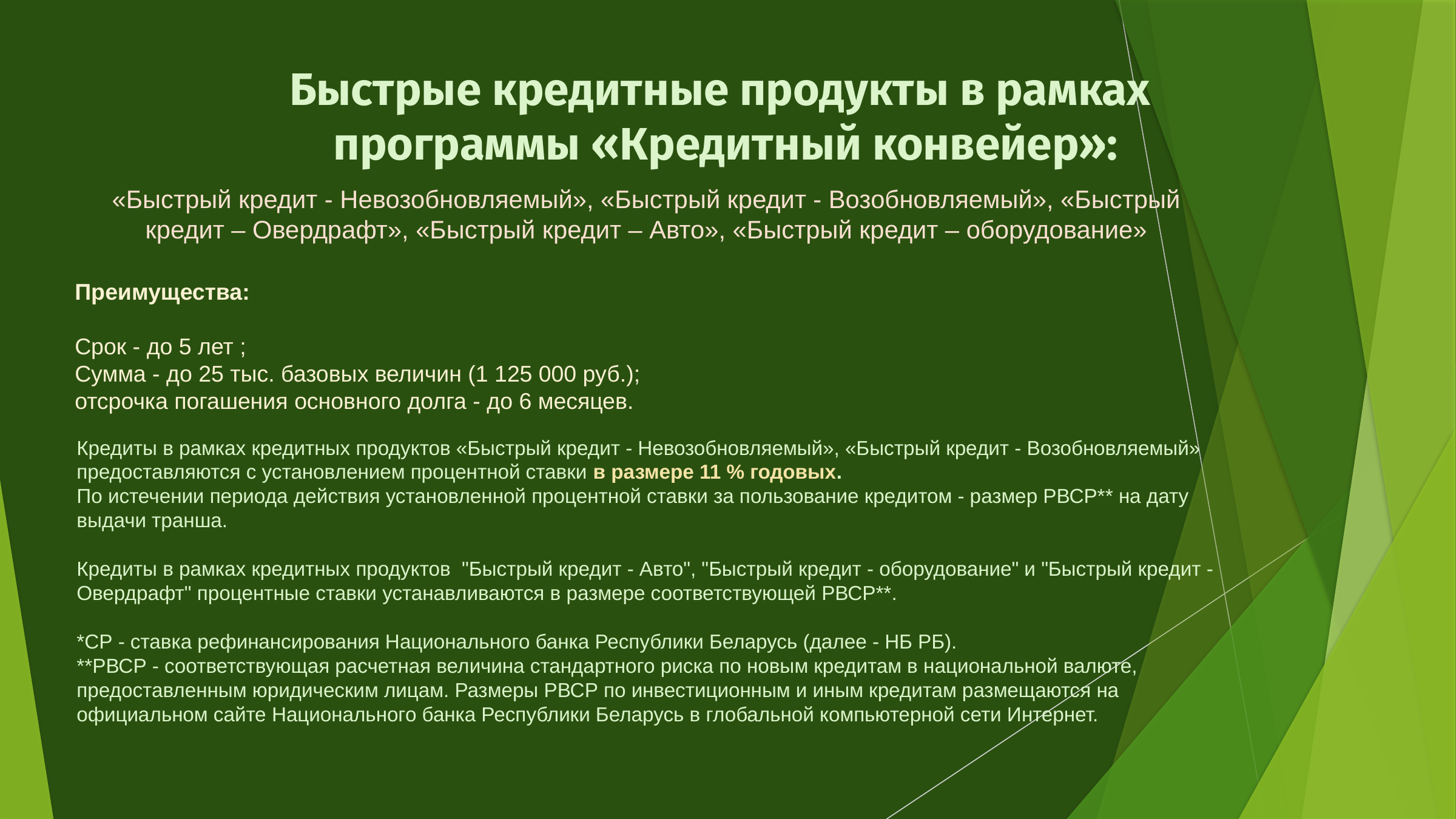

Быстрые кредитные продукты в рамках
программы «Кредитный конвейер»:

«Быстрый кредит - Невозобновляемый», «Быстрый кредит - Возобновляемый», «Быстрый кредит – Овердрафт», «Быстрый кредит – Авто», «Быстрый кредит – оборудование»

Кредиты в рамках кредитных продуктов «Быстрый кредит - Невозобновляемый», «Быстрый кредит - Возобновляемый» предоставляются с установлением процентной ставки в размере 11 % годовых.
По истечении периода действия установленной процентной ставки за пользование кредитом - размер РВСР** на дату выдачи транша.

Кредиты в рамках кредитных продуктов  "Быстрый кредит - Авто", "Быстрый кредит - оборудование" и "Быстрый кредит - Овердрафт" процентные ставки устанавливаются в размере соответствующей РВСР**.

*СР - ставка рефинансирования Национального банка Республики Беларусь (далее - НБ РБ).
**РВСР - соответствующая расчетная величина стандартного риска по новым кредитам в национальной валюте, предоставленным юридическим лицам. Размеры РВСР по инвестиционным и иным кредитам размещаются на официальном сайте Национального банка Республики Беларусь в глобальной компьютерной сети Интернет.

Преимущества:

Срок - до 5 лет ;
Сумма - до 25 тыс. базовых величин (1 125 000 руб.);
отсрочка погашения основного долга - до 6 месяцев.